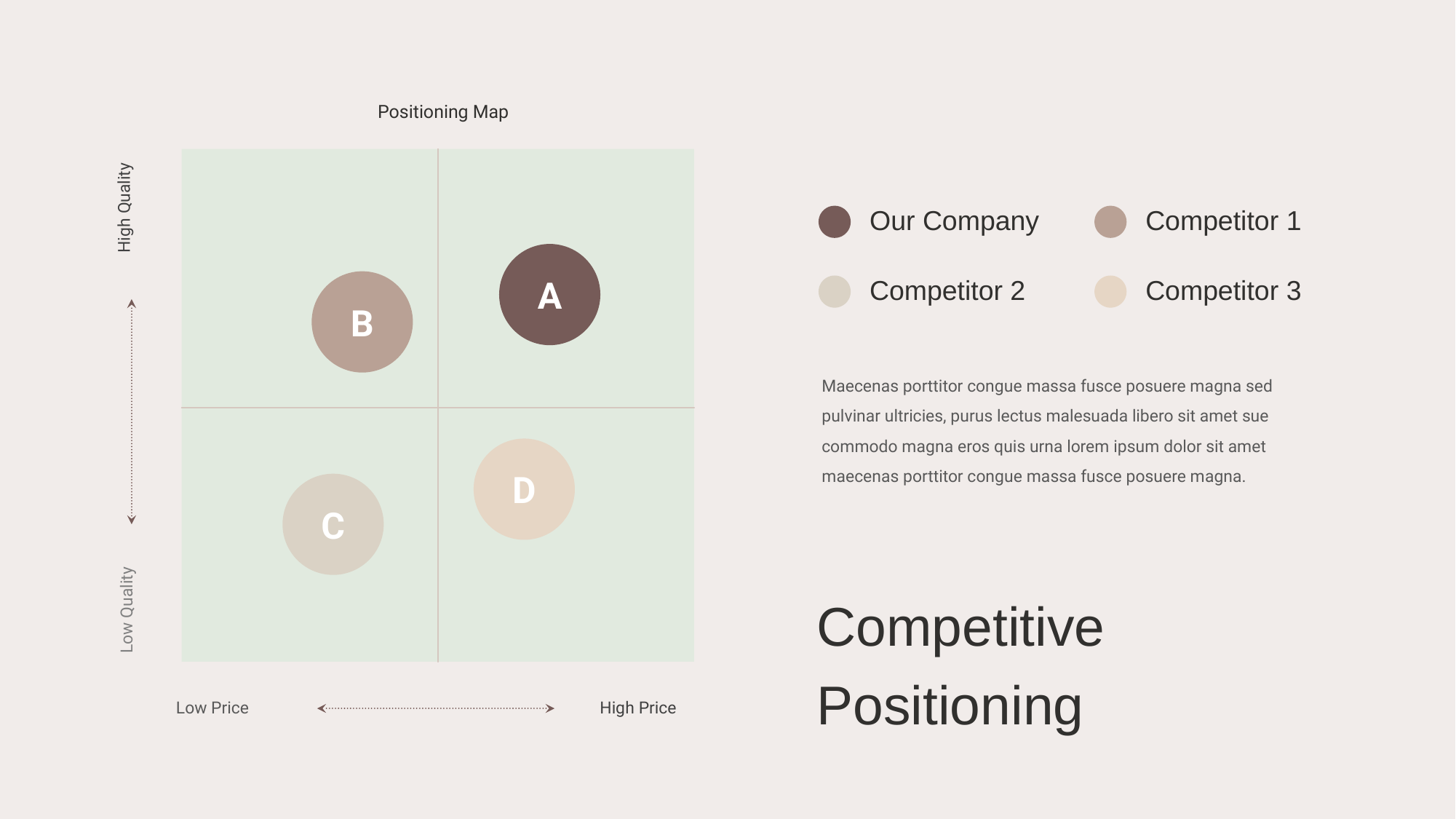

Positioning Map

High Quality
Our Company
Competitor 1

A
Competitor 2
Competitor 3
B

Maecenas porttitor congue massa fusce posuere magna sed pulvinar ultricies, purus lectus malesuada libero sit amet sue commodo magna eros quis urna lorem ipsum dolor sit amet maecenas porttitor congue massa fusce posuere magna.
D
C
Low Quality
Competitive Positioning
Low Price
High Price